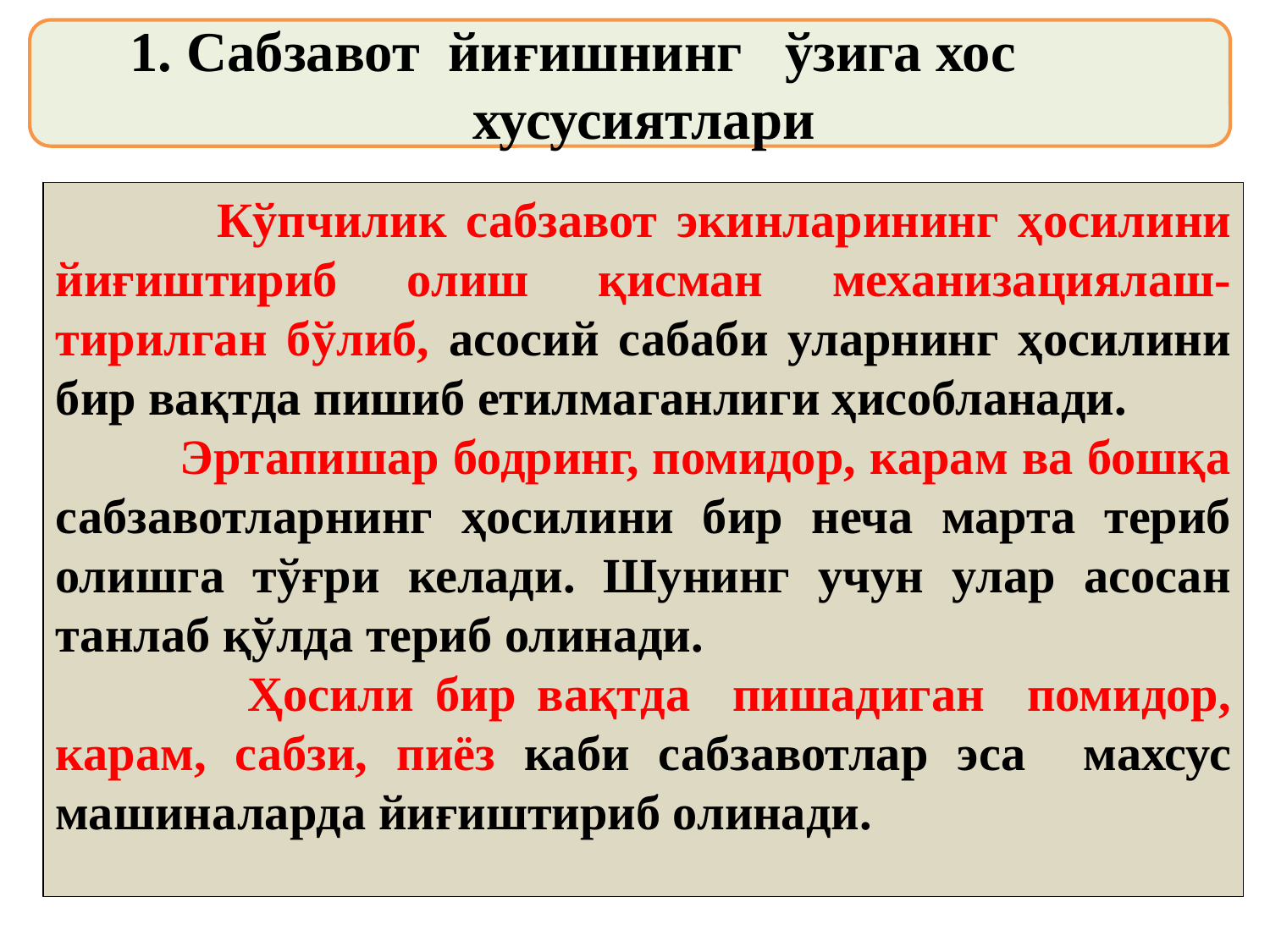

1. Сабзавот  йиғишнинг   ўзига хос
    хусусиятлари
         Кўпчилик сабзавот экинларининг ҳосилини йиғиштириб олиш қисман механизациялаш-тирилган бўлиб, асосий сабаби уларнинг ҳосилини бир вақтда пишиб етилмаганлиги ҳисобланади.
         Эртапишар бодринг, помидор, карам ва бошқа сабзавотларнинг ҳосилини бир неча марта териб олишга тўғри келади. Шунинг учун улар асосан танлаб қўлда териб олинади.
         Ҳосили бир вақтда  пишадиган  помидор, карам, сабзи, пиёз каби сабзавотлар эса  махсус машиналарда йиғиштириб олинади.